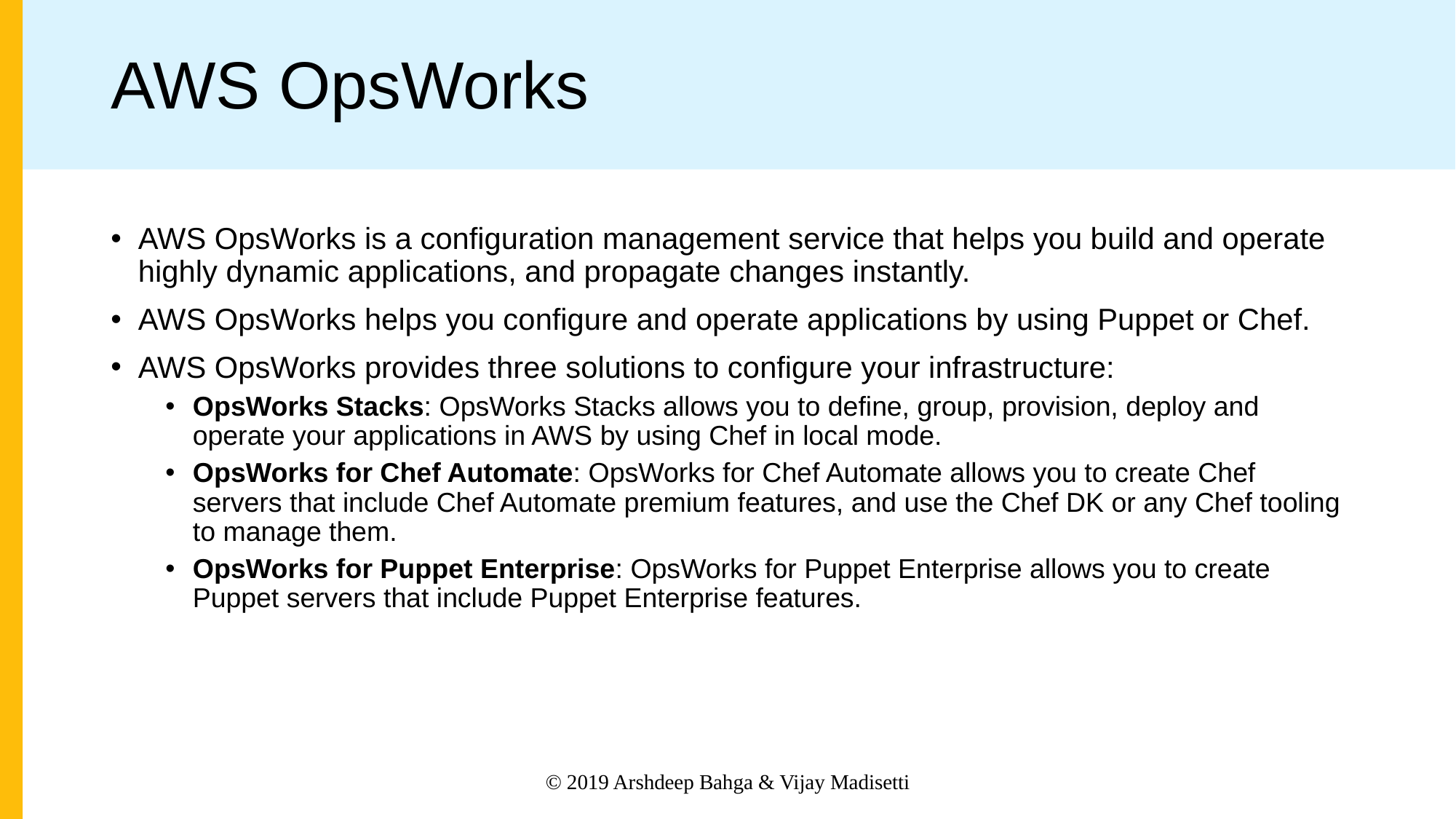

# AWS OpsWorks
AWS OpsWorks is a configuration management service that helps you build and operate highly dynamic applications, and propagate changes instantly.
AWS OpsWorks helps you configure and operate applications by using Puppet or Chef.
AWS OpsWorks provides three solutions to configure your infrastructure:
OpsWorks Stacks: OpsWorks Stacks allows you to define, group, provision, deploy and operate your applications in AWS by using Chef in local mode.
OpsWorks for Chef Automate: OpsWorks for Chef Automate allows you to create Chef servers that include Chef Automate premium features, and use the Chef DK or any Chef tooling to manage them.
OpsWorks for Puppet Enterprise: OpsWorks for Puppet Enterprise allows you to create Puppet servers that include Puppet Enterprise features.

© 2019 Arshdeep Bahga & Vijay Madisetti